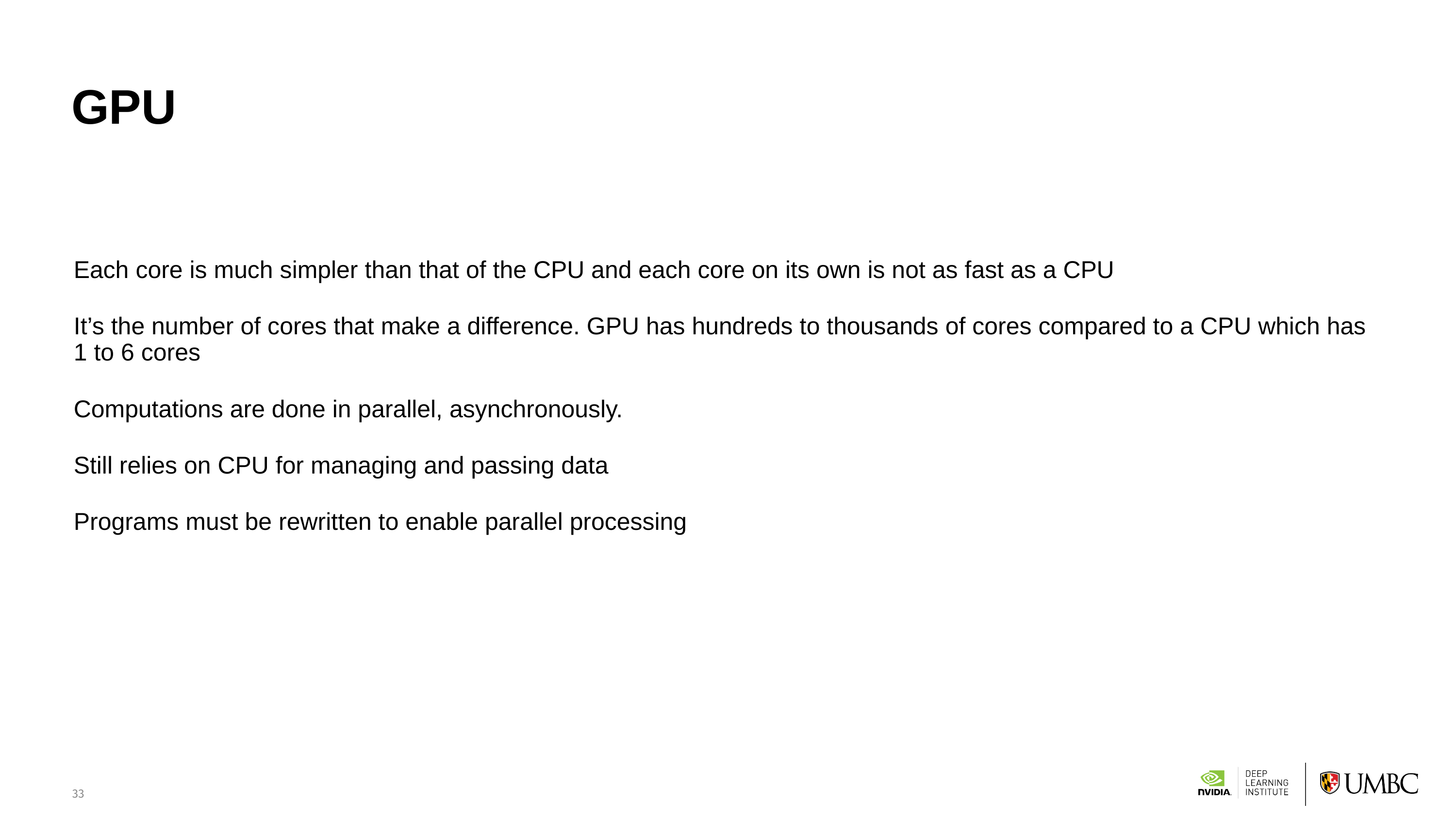

# GPU
Each core is much simpler than that of the CPU and each core on its own is not as fast as a CPU
It’s the number of cores that make a difference. GPU has hundreds to thousands of cores compared to a CPU which has 1 to 6 cores
Computations are done in parallel, asynchronously.
Still relies on CPU for managing and passing data
Programs must be rewritten to enable parallel processing

Data 604: Data Management